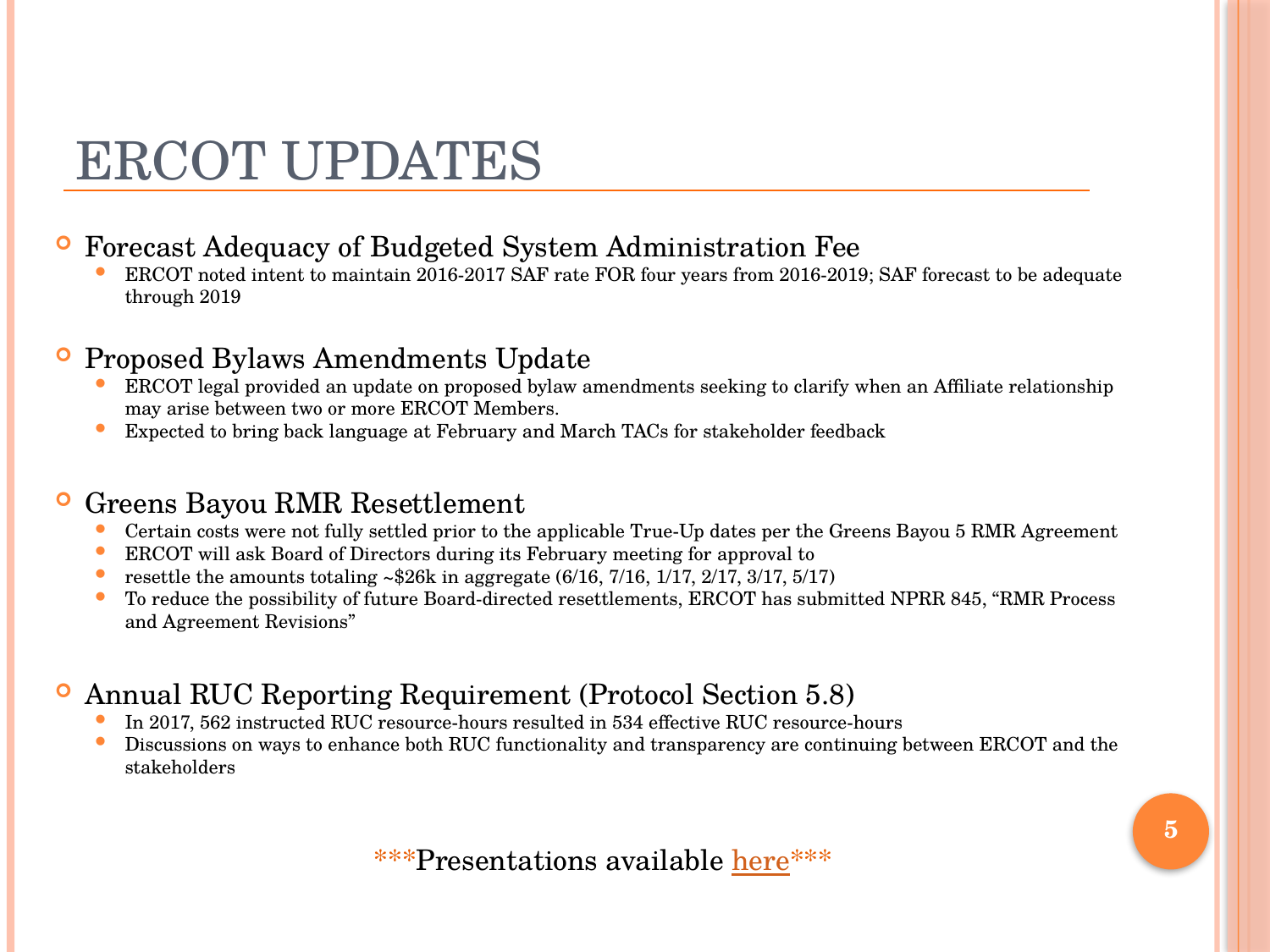

# ERCOT Updates
Forecast Adequacy of Budgeted System Administration Fee
ERCOT noted intent to maintain 2016-2017 SAF rate FOR four years from 2016-2019; SAF forecast to be adequate through 2019

Proposed Bylaws Amendments Update
ERCOT legal provided an update on proposed bylaw amendments seeking to clarify when an Affiliate relationship may arise between two or more ERCOT Members.
Expected to bring back language at February and March TACs for stakeholder feedback

Greens Bayou RMR Resettlement
Certain costs were not fully settled prior to the applicable True-Up dates per the Greens Bayou 5 RMR Agreement
ERCOT will ask Board of Directors during its February meeting for approval to
resettle the amounts totaling ~$26k in aggregate (6/16, 7/16, 1/17, 2/17, 3/17, 5/17)
To reduce the possibility of future Board-directed resettlements, ERCOT has submitted NPRR 845, “RMR Process and Agreement Revisions”

Annual RUC Reporting Requirement (Protocol Section 5.8)
In 2017, 562 instructed RUC resource-hours resulted in 534 effective RUC resource-hours
Discussions on ways to enhance both RUC functionality and transparency are continuing between ERCOT and the stakeholders

***Presentations available here***

5